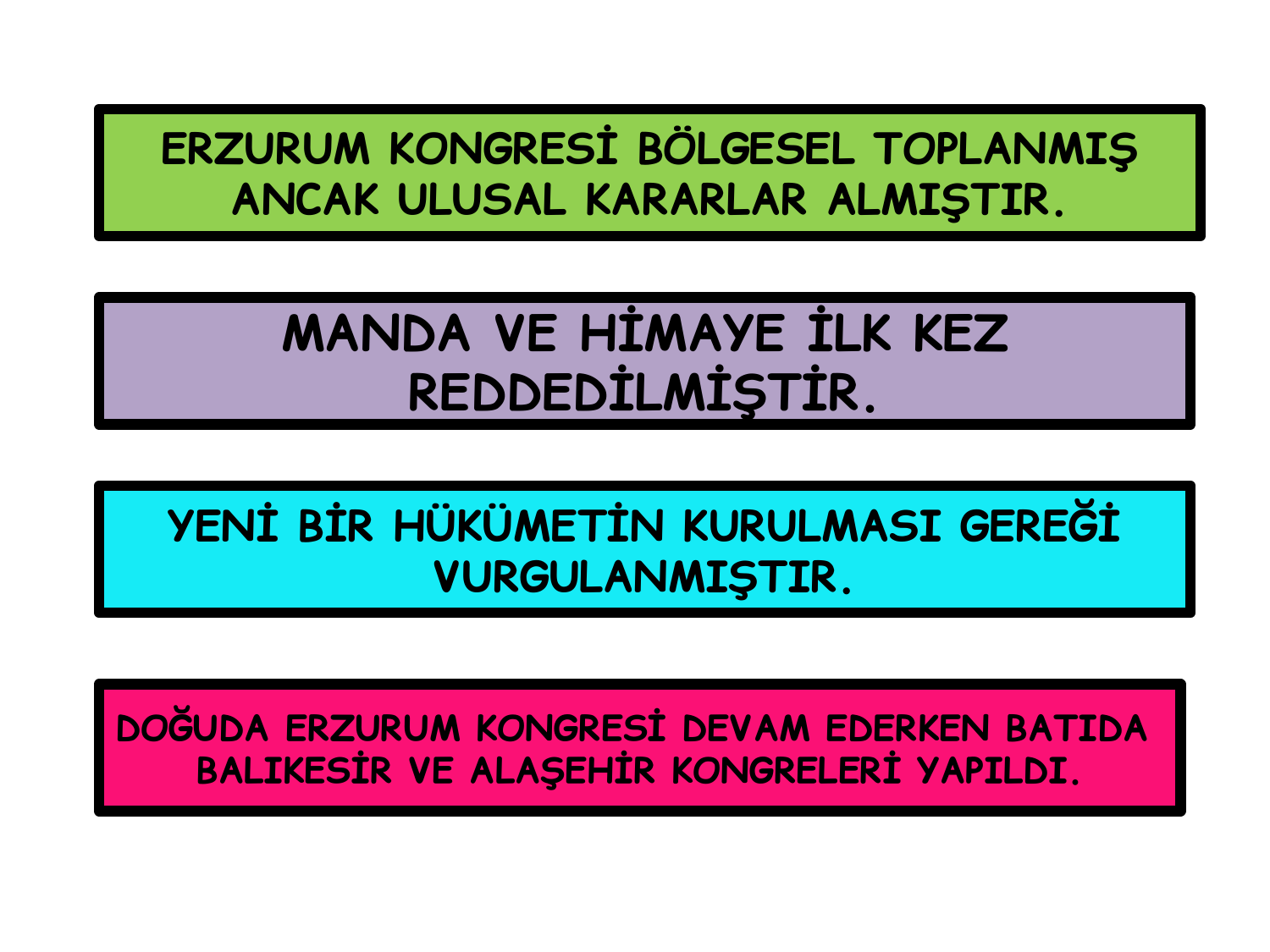

ERZURUM KONGRESİ BÖLGESEL TOPLANMIŞ ANCAK ULUSAL KARARLAR ALMIŞTIR.
MANDA VE HİMAYE İLK KEZ REDDEDİLMİŞTİR.
YENİ BİR HÜKÜMETİN KURULMASI GEREĞİ VURGULANMIŞTIR.
DOĞUDA ERZURUM KONGRESİ DEVAM EDERKEN BATIDA  BALIKESİR VE ALAŞEHİR KONGRELERİ YAPILDI.